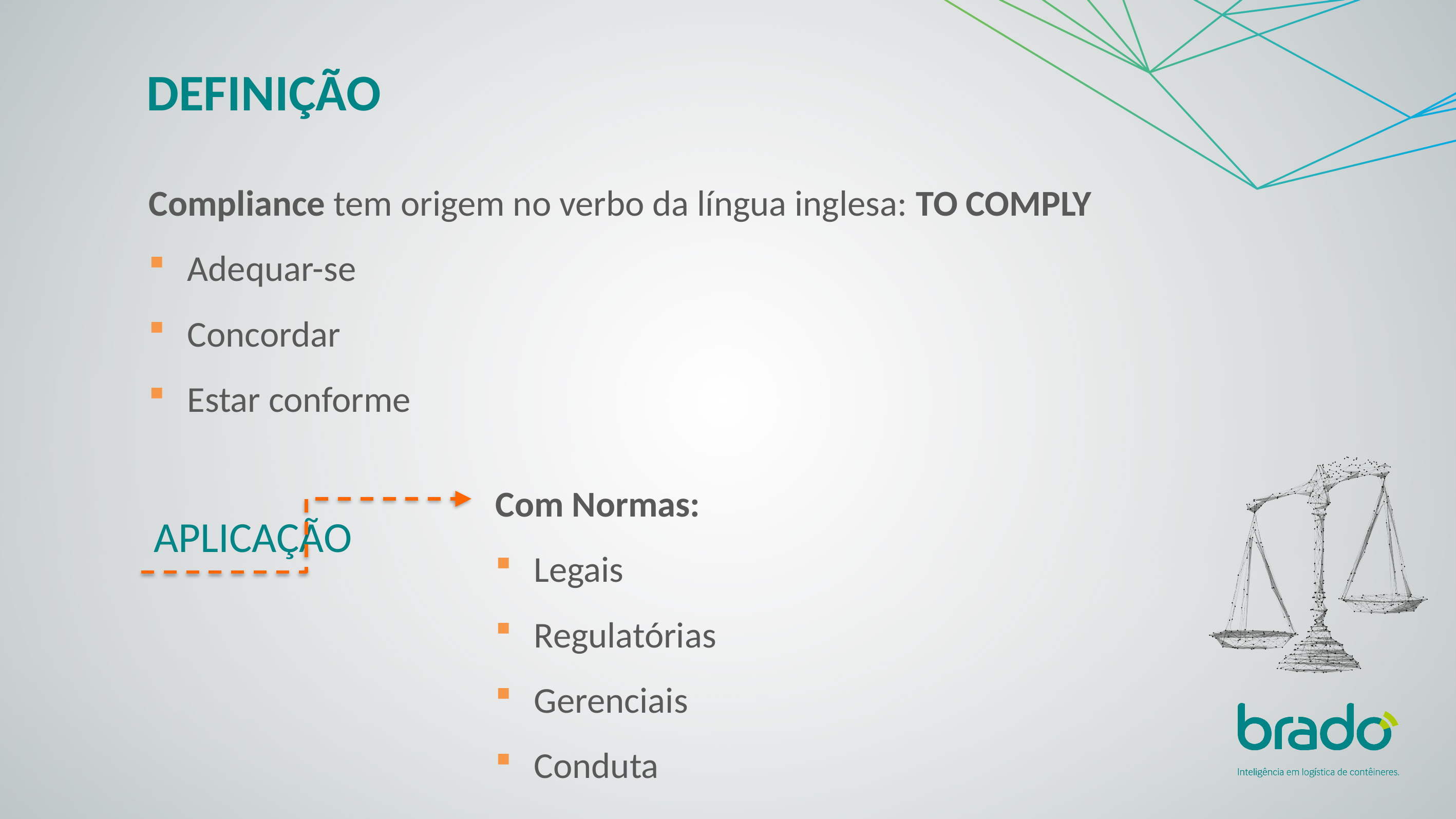

DEFINIÇÃO
Compliance tem origem no verbo da língua inglesa: TO COMPLY
Adequar-se
Concordar
Estar conforme

Com Normas:
Legais
Regulatórias
Gerenciais
Conduta

APLICAÇÃO